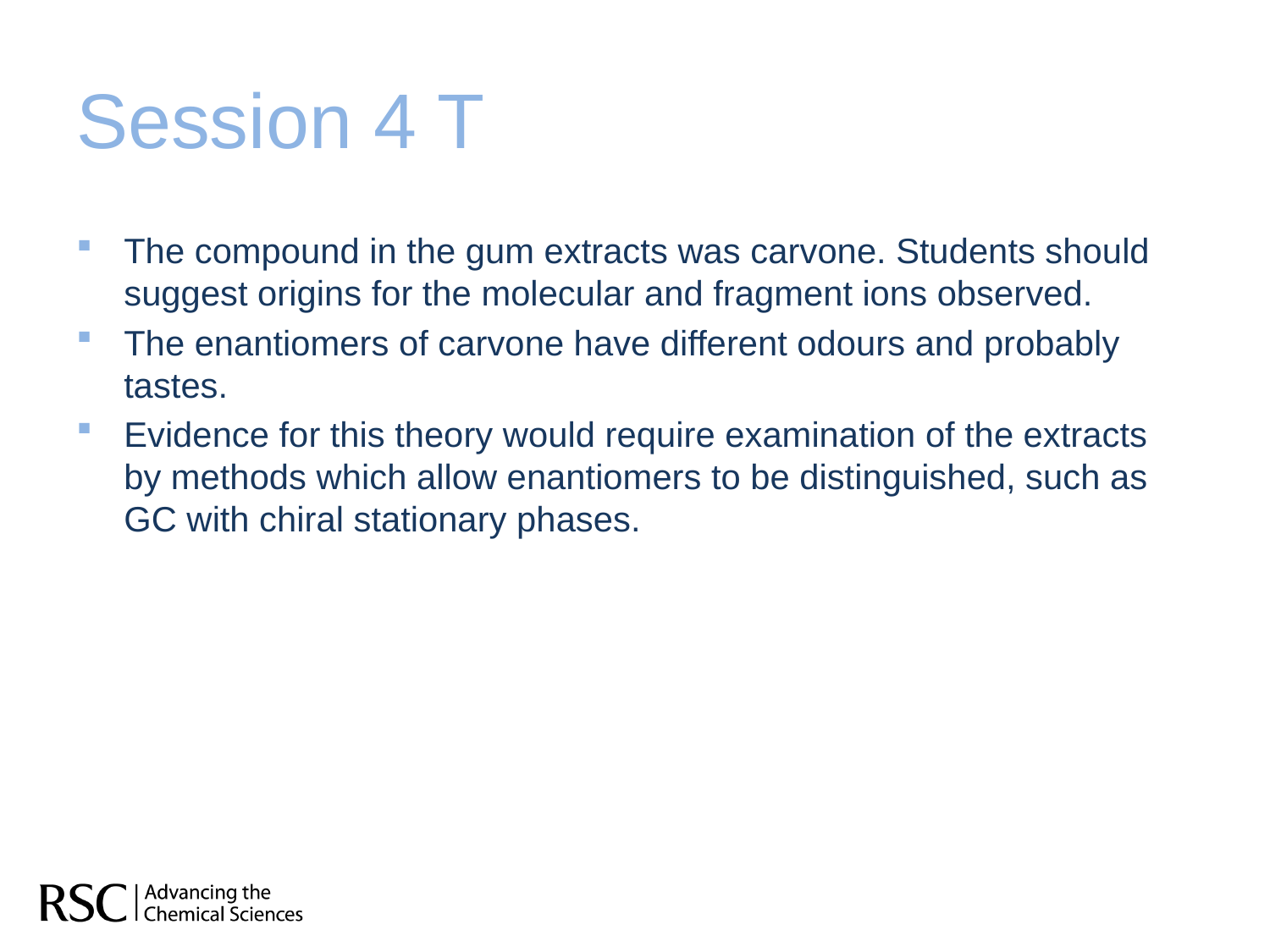

# Session 4 T
The compound in the gum extracts was carvone. Students should suggest origins for the molecular and fragment ions observed.
The enantiomers of carvone have different odours and probably tastes.
Evidence for this theory would require examination of the extracts by methods which allow enantiomers to be distinguished, such as GC with chiral stationary phases.